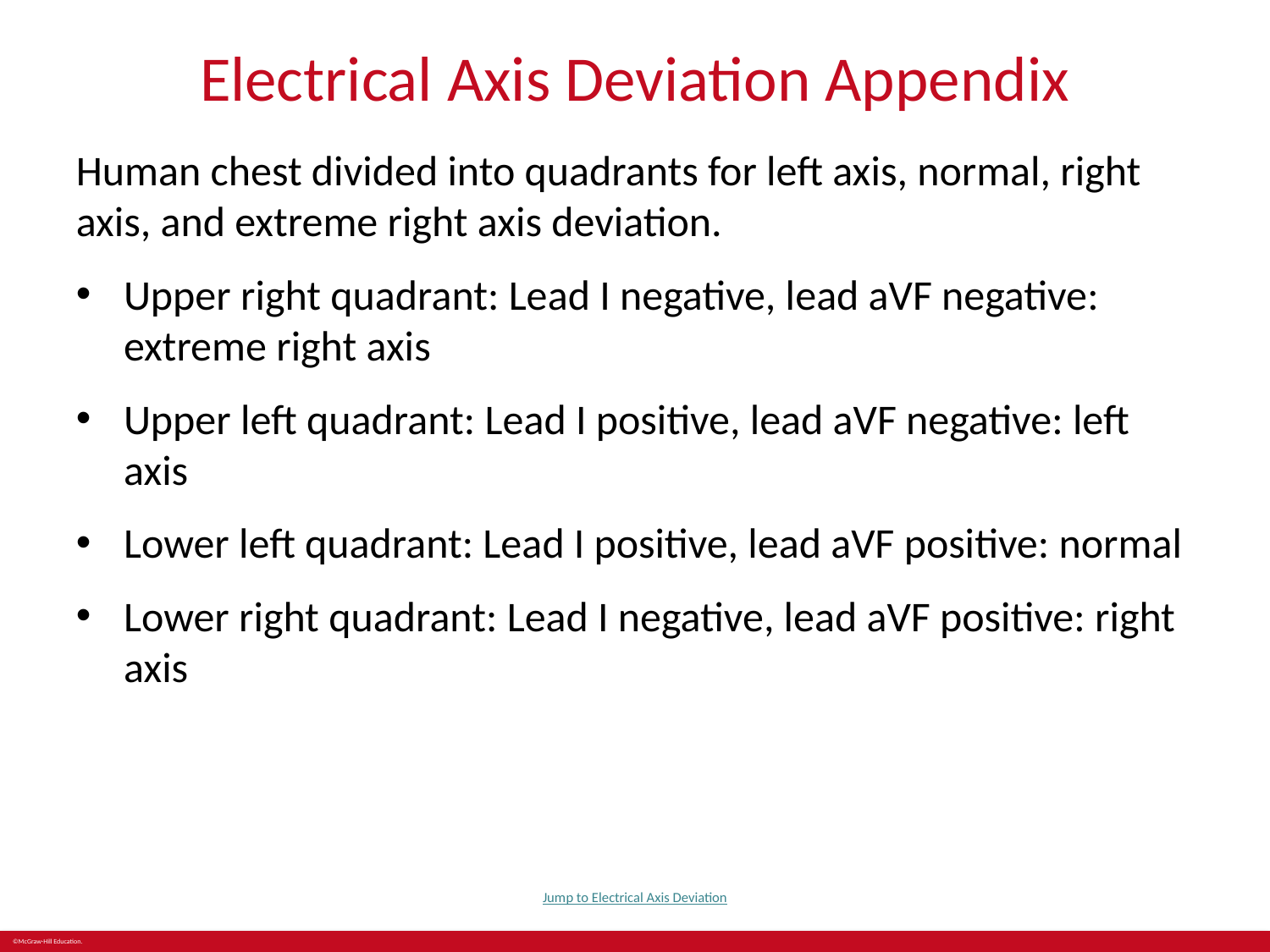

# Electrical Axis Deviation Appendix
Human chest divided into quadrants for left axis, normal, right axis, and extreme right axis deviation.
Upper right quadrant: Lead I negative, lead aVF negative: extreme right axis
Upper left quadrant: Lead I positive, lead aVF negative: left axis
Lower left quadrant: Lead I positive, lead aVF positive: normal
Lower right quadrant: Lead I negative, lead aVF positive: right axis
Jump to Electrical Axis Deviation